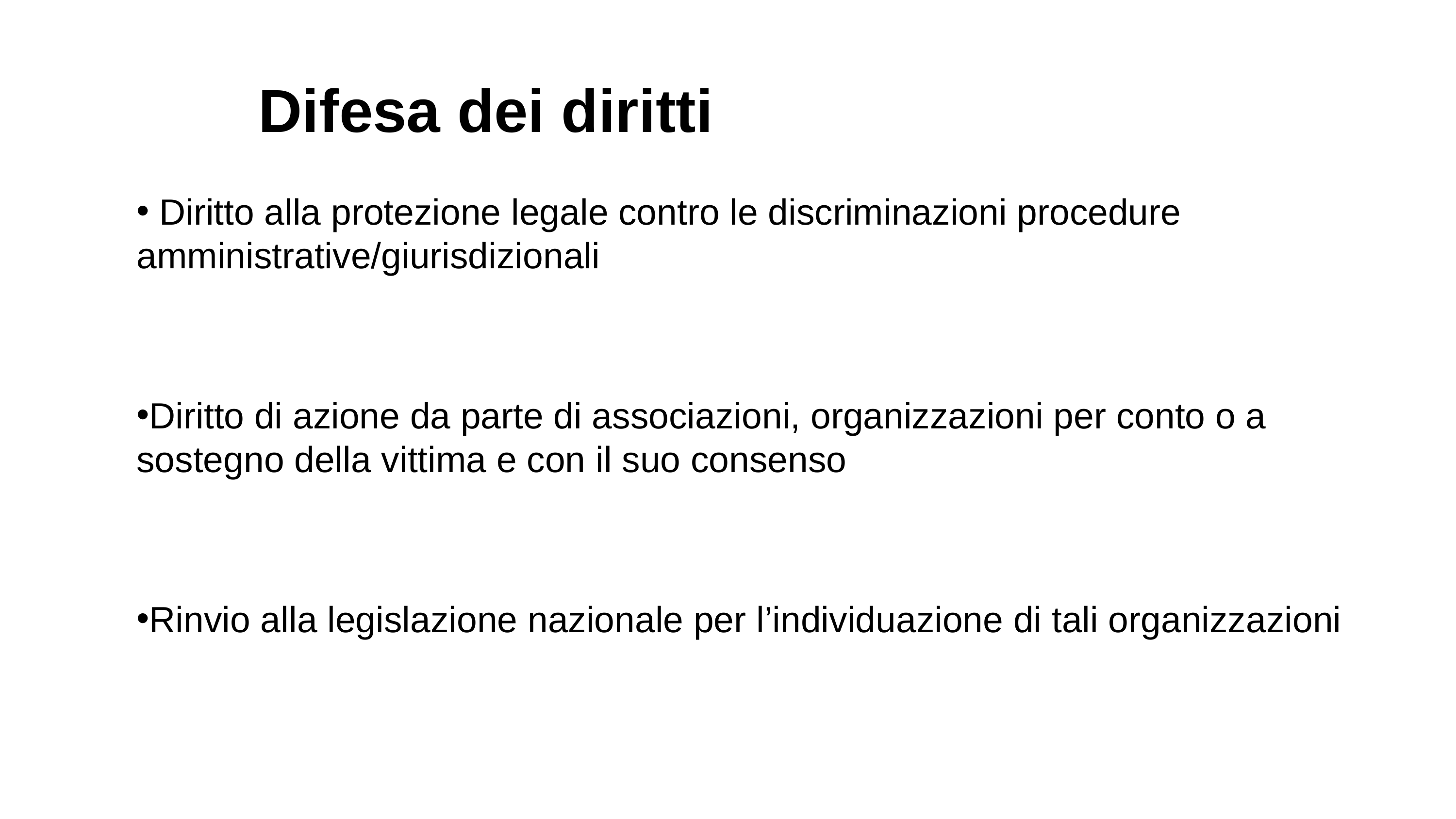

# Difesa dei diritti
 Diritto alla protezione legale contro le discriminazioni procedure amministrative/giurisdizionali

Diritto di azione da parte di associazioni, organizzazioni per conto o a sostegno della vittima e con il suo consenso

Rinvio alla legislazione nazionale per l’individuazione di tali organizzazioni